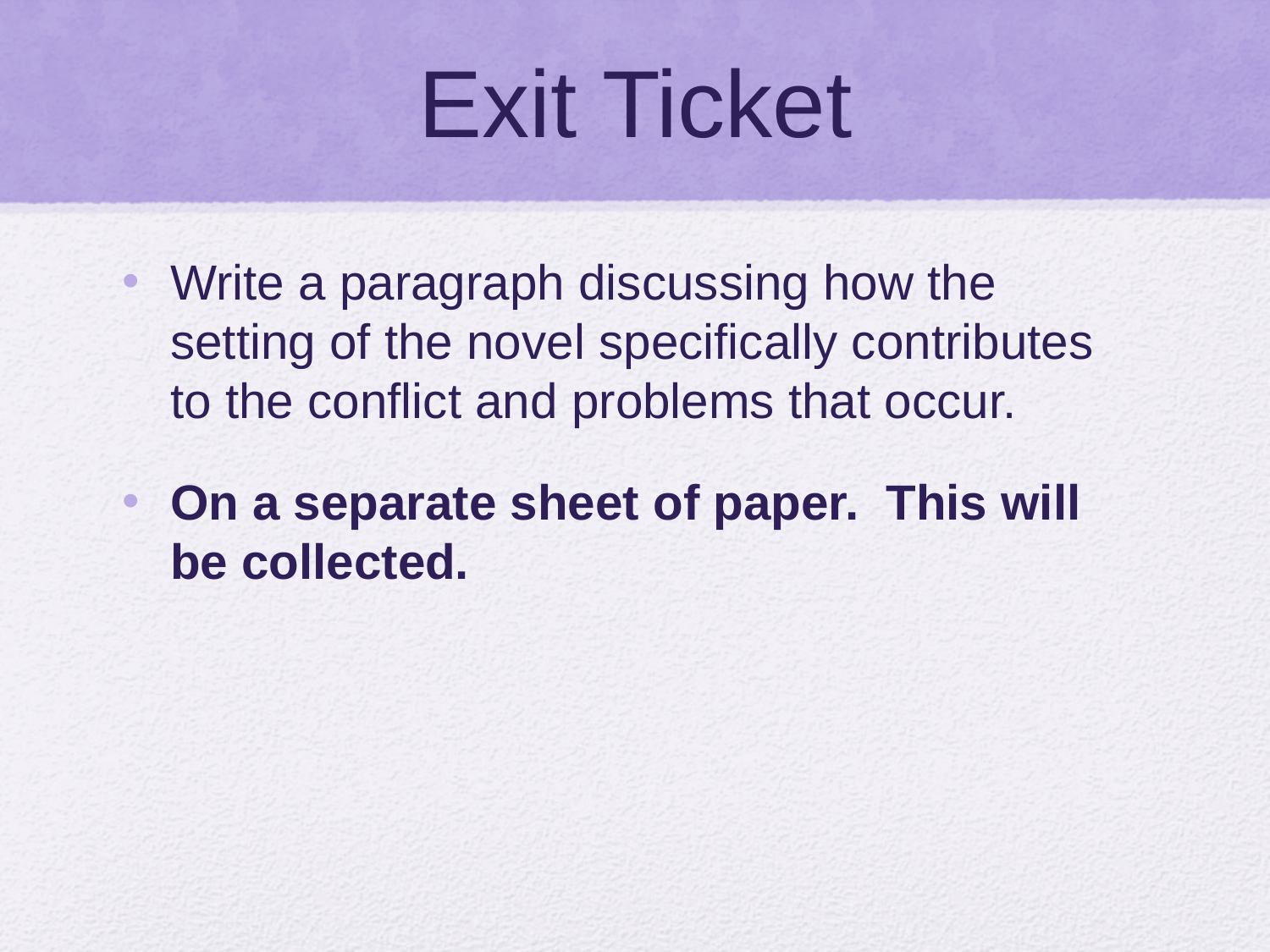

# Exit Ticket
Write a paragraph discussing how the setting of the novel specifically contributes to the conflict and problems that occur.
On a separate sheet of paper.  This will be collected.